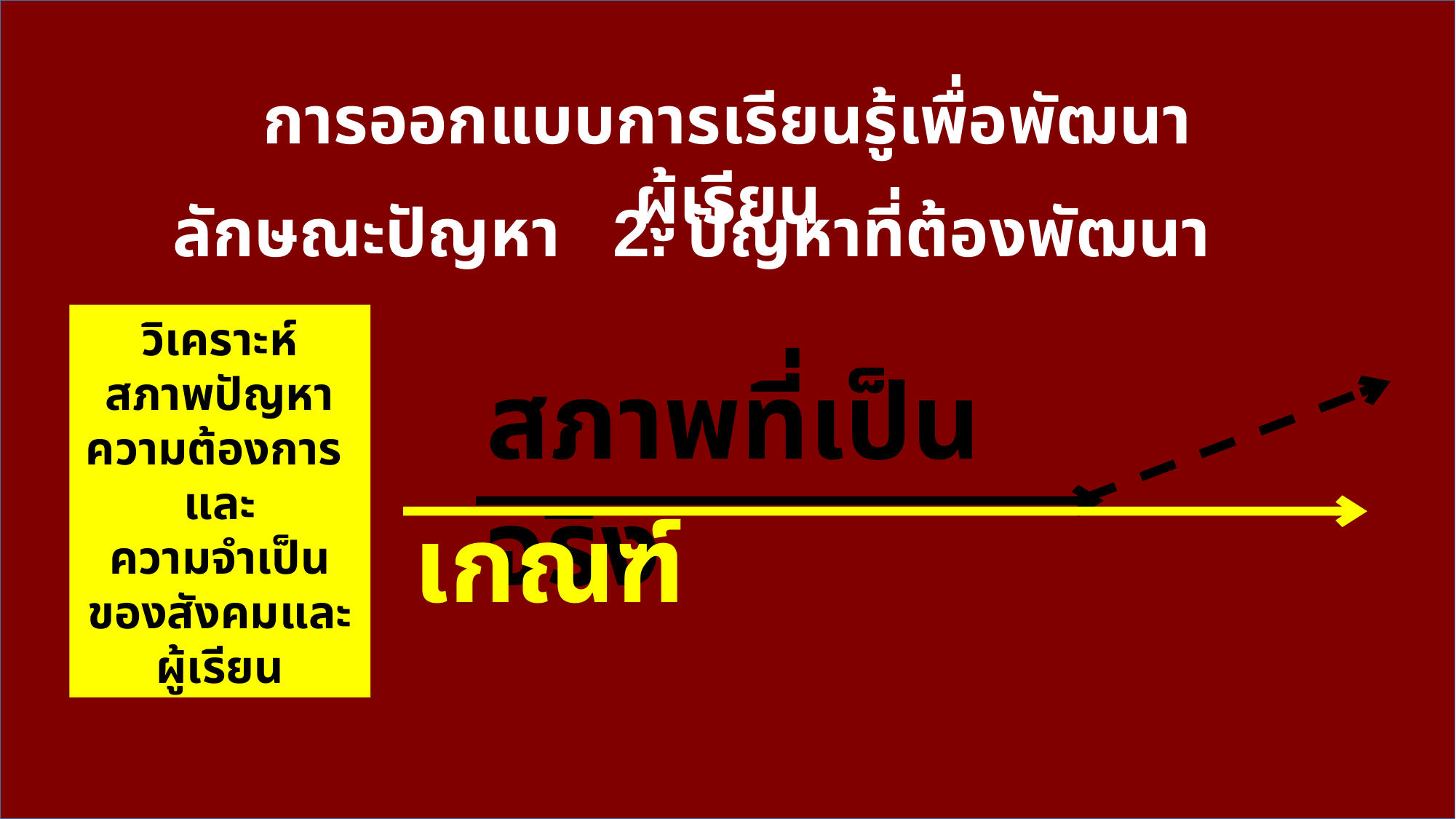

การออกแบบการเรียนรู้เพื่อพัฒนาผู้เรียน
  ลักษณะปัญหา   2. ปัญหาที่ต้องพัฒนา
วิเคราะห์
สภาพปัญหา
ความต้องการ
และ
ความจำเป็น
ของสังคมและผู้เรียน
สภาพที่เป็นจริง

เกณฑ์